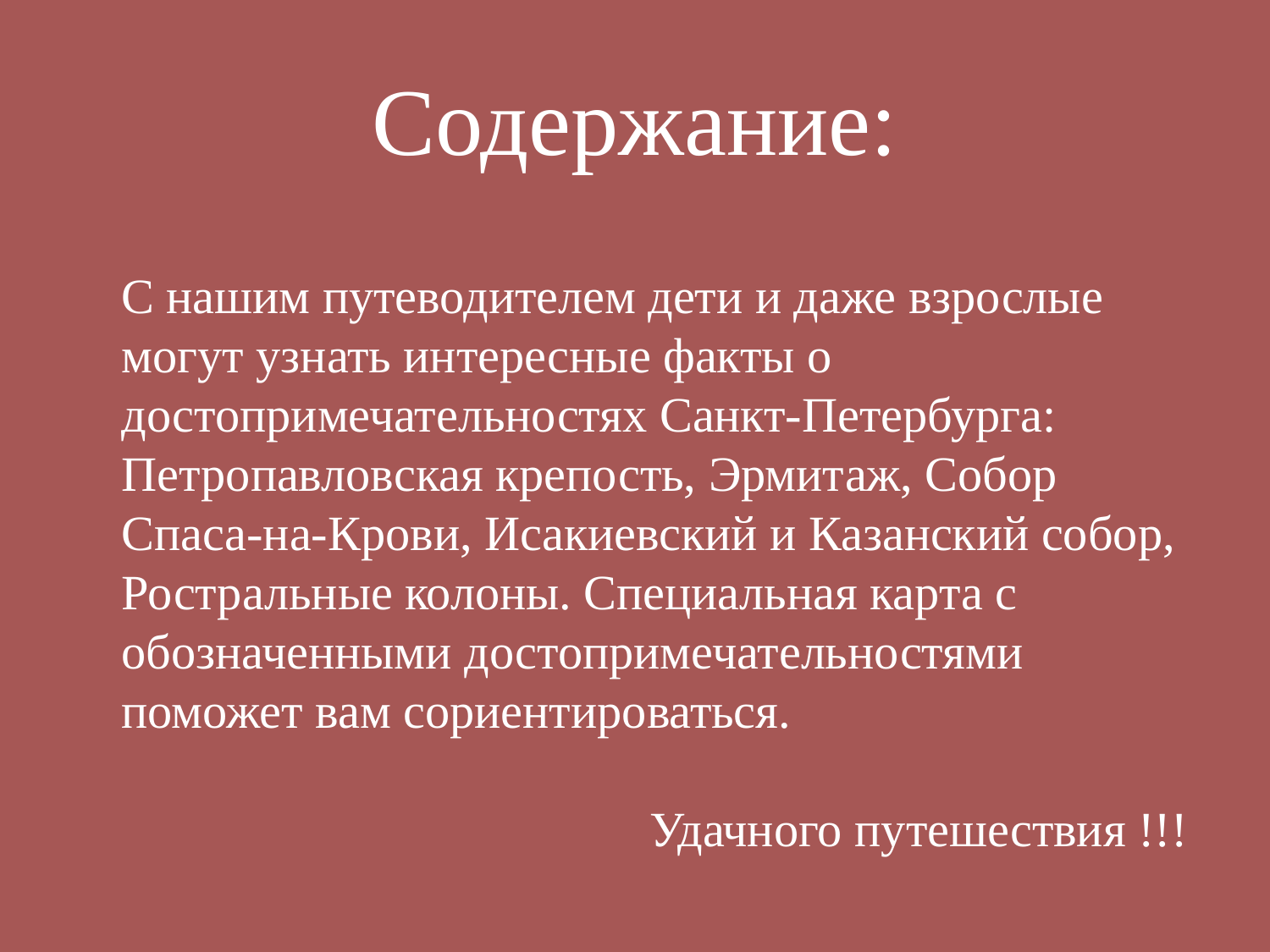

# Содержание:
С нашим путеводителем дети и даже взрослые могут узнать интересные факты о достопримечательностях Санкт-Петербурга:  Петропавловская крепость, Эрмитаж, Собор Спаса-на-Крови, Исакиевский и Казанский собор, Ростральные колоны. Специальная карта с обозначенными достопримечательностями поможет вам сориентироваться.

Удачного путешествия !!!